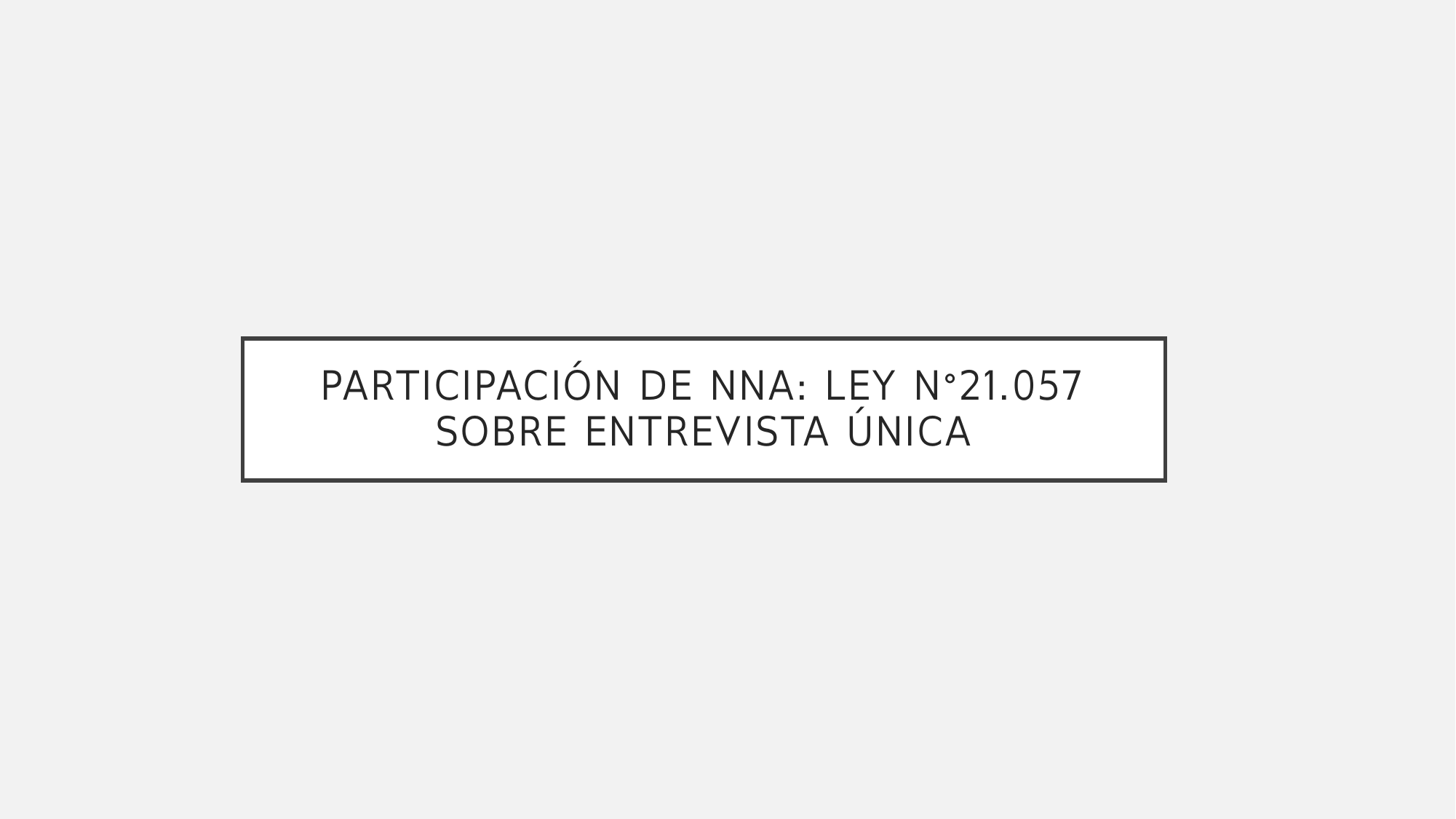

# Participación de nna: Ley n°21.057 sobre entrevista única